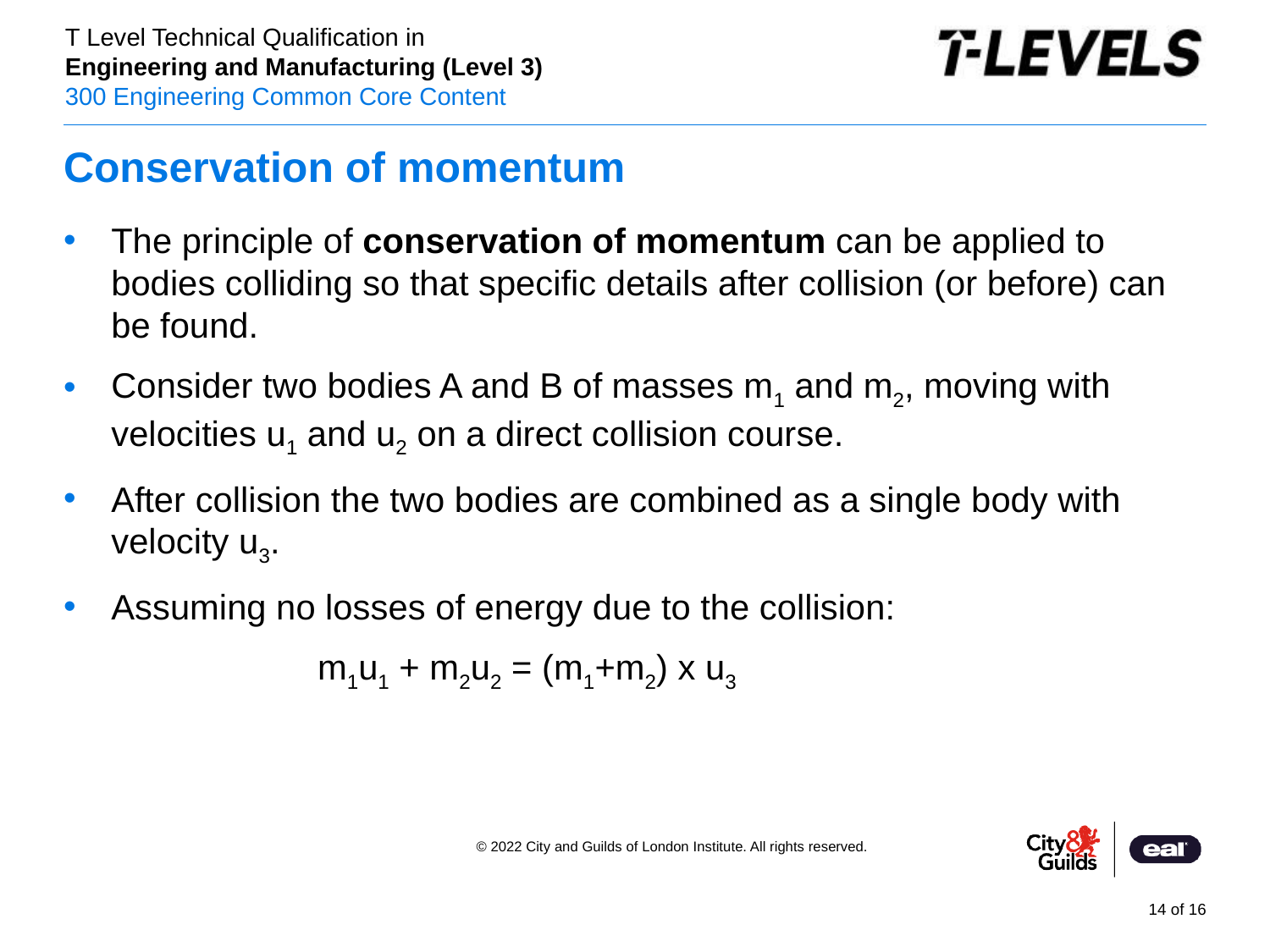

# Conservation of momentum
The principle of conservation of momentum can be applied to bodies colliding so that specific details after collision (or before) can be found.
Consider two bodies A and B of masses m1 and m2, moving with velocities u1 and u2 on a direct collision course.
After collision the two bodies are combined as a single body with velocity u3.
Assuming no losses of energy due to the collision:
		m1u1 + m2u2 = (m1+m2) x u3